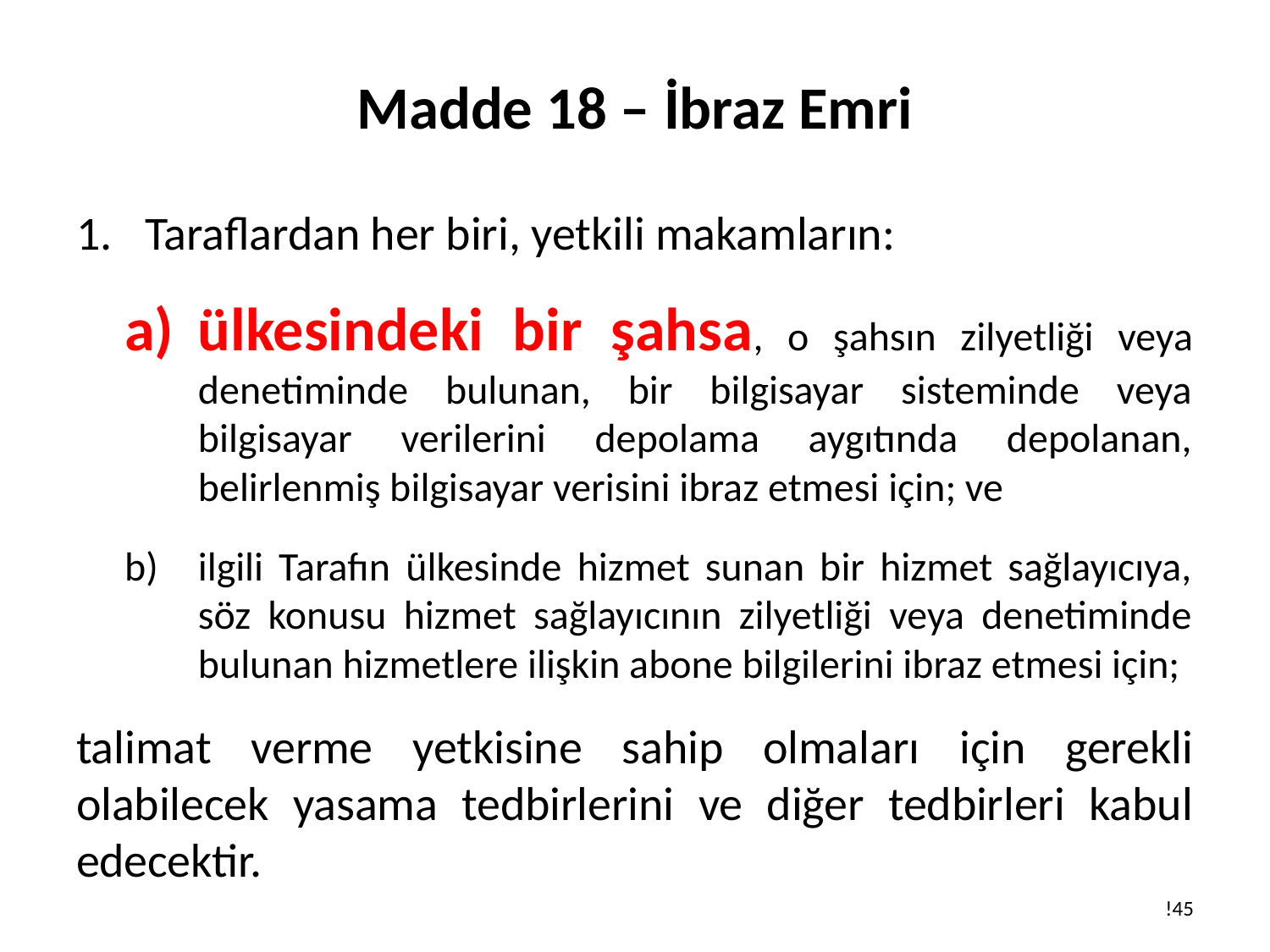

# Madde 18 – İbraz Emri
Taraflardan her biri, yetkili makamların:
ülkesindeki bir şahsa, o şahsın zilyetliği veya denetiminde bulunan, bir bilgisayar sisteminde veya bilgisayar verilerini depolama aygıtında depolanan, belirlenmiş bilgisayar verisini ibraz etmesi için; ve
ilgili Tarafın ülkesinde hizmet sunan bir hizmet sağlayıcıya, söz konusu hizmet sağlayıcının zilyetliği veya denetiminde bulunan hizmetlere ilişkin abone bilgilerini ibraz etmesi için;
talimat verme yetkisine sahip olmaları için gerekli olabilecek yasama tedbirlerini ve diğer tedbirleri kabul edecektir.
!45